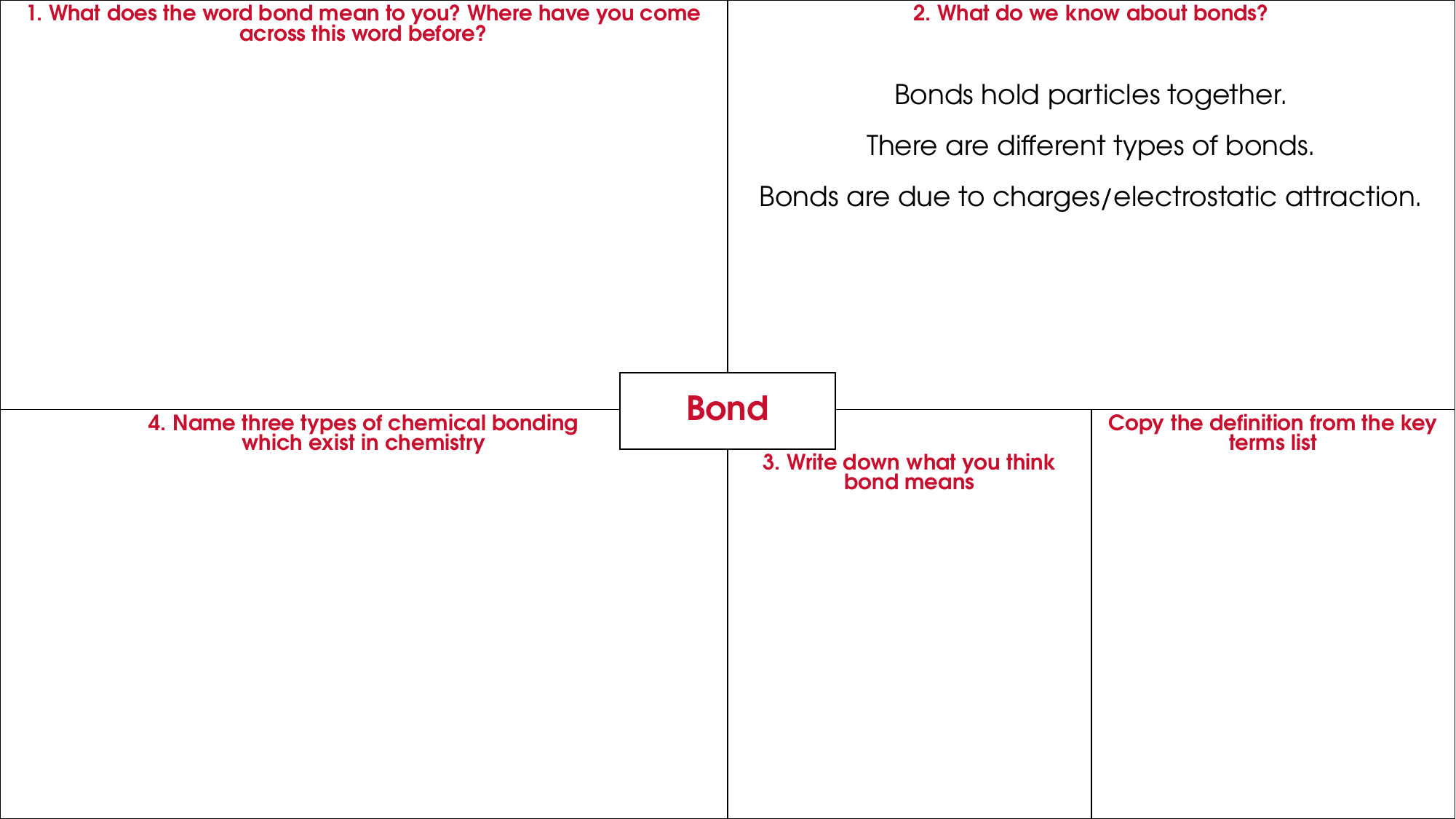

| 1. What does the word bond mean to you? Where have you come across this word before? | 2. What do we know about bonds? Bonds hold particles together. There are different types of bonds. Bonds are due to charges/electrostatic attraction. |  |
| --- | --- | --- |
| 4. Name three types of chemical bonding which exist in chemistry | 3. Write down what you think bond means | Copy the definition from the key terms list |
| Bond |
| --- |